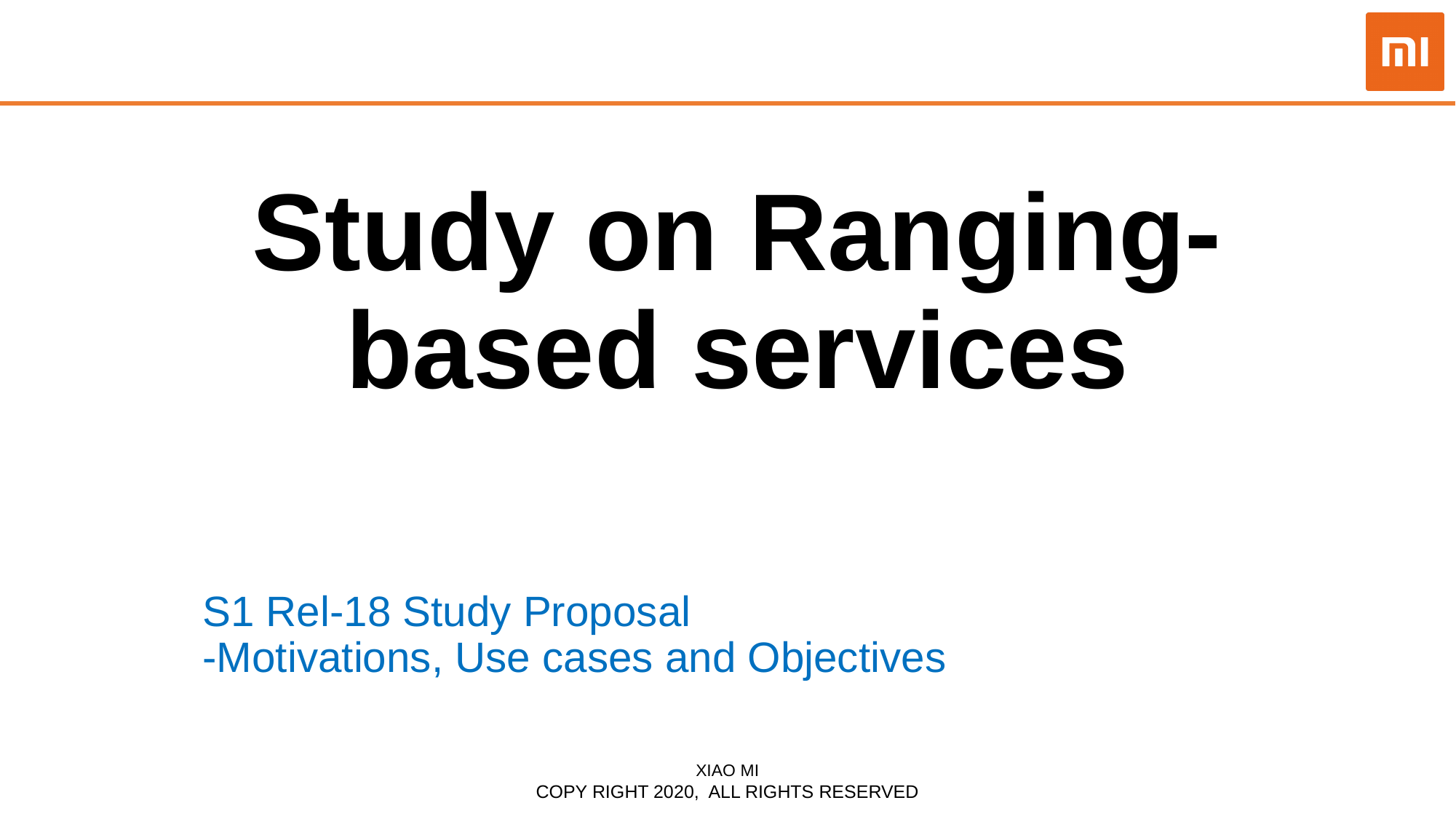

# Study on Ranging-based services
S1 Rel-18 Study Proposal
-Motivations, Use cases and Objectives
Xiao MI
Copy right 2020,  all rights reserved